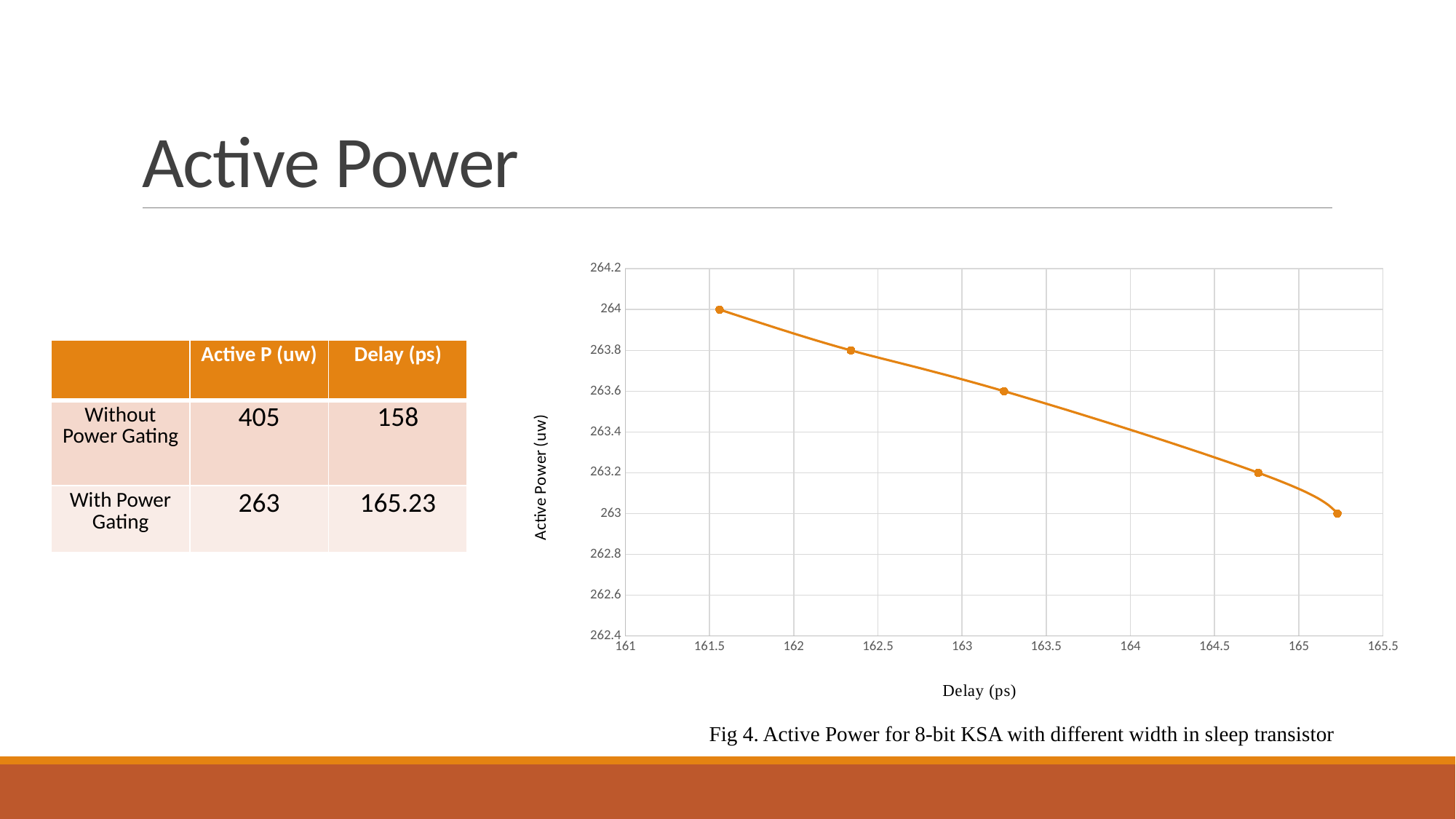

# Active Power

### Chart

| Category |  |
|---|---|
|  | Active P (uw) | Delay (ps) |
| --- | --- | --- |
| Without Power Gating | 405 | 158 |
| With Power Gating | 263 | 165.23 |
Fig 4. Active Power for 8-bit KSA with different width in sleep transistor